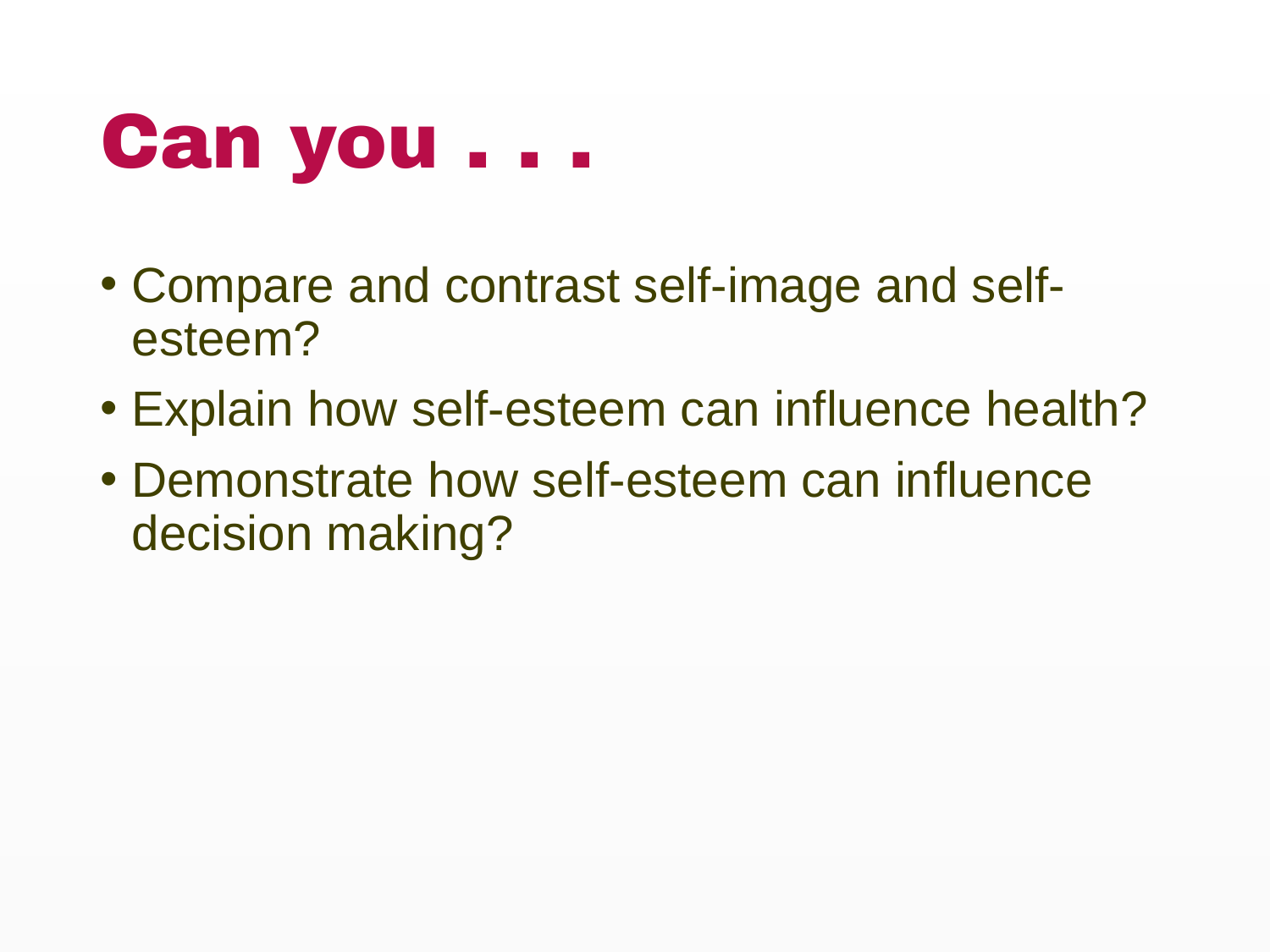

# Can you . . .
Compare and contrast self-image and self-esteem?
Explain how self-esteem can influence health?
Demonstrate how self-esteem can influence decision making?